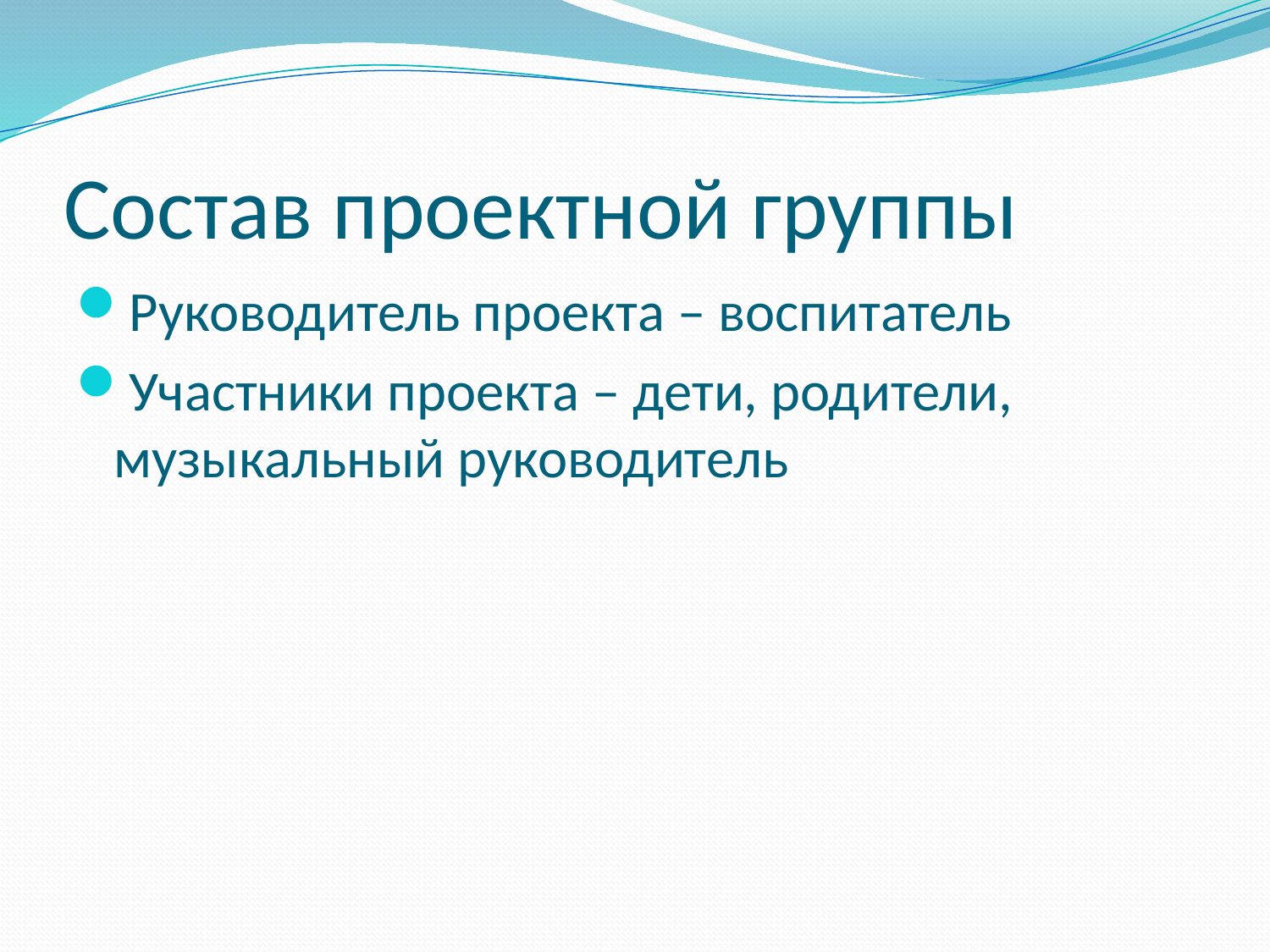

# Состав проектной группы
Руководитель проекта – воспитатель
Участники проекта – дети, родители, музыкальный руководитель